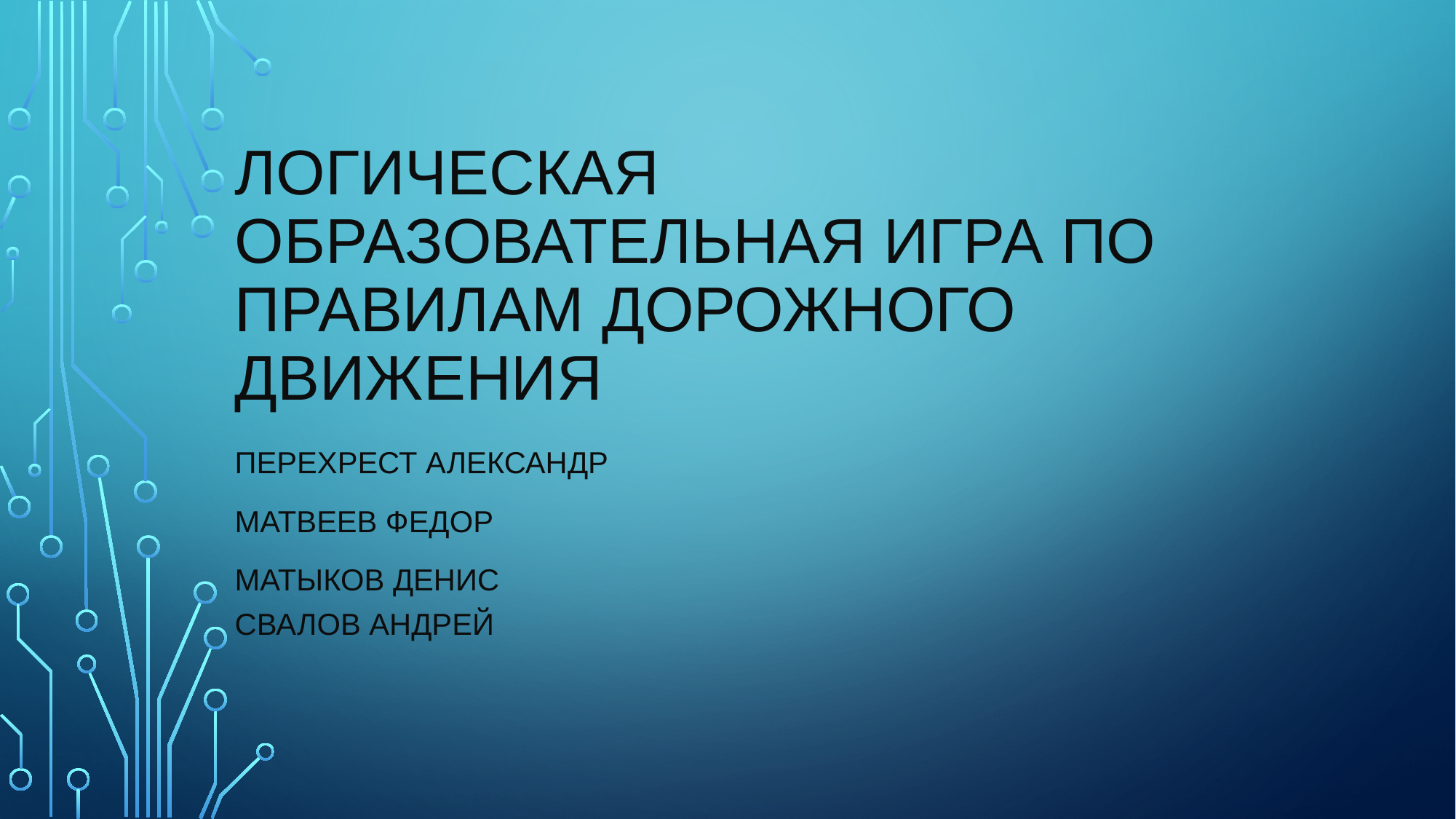

# Логическая образовательная игра по правилам дорожного движения
Перехрест Александр
Матвеев Федор
Матыков Денис
Свалов Андрей